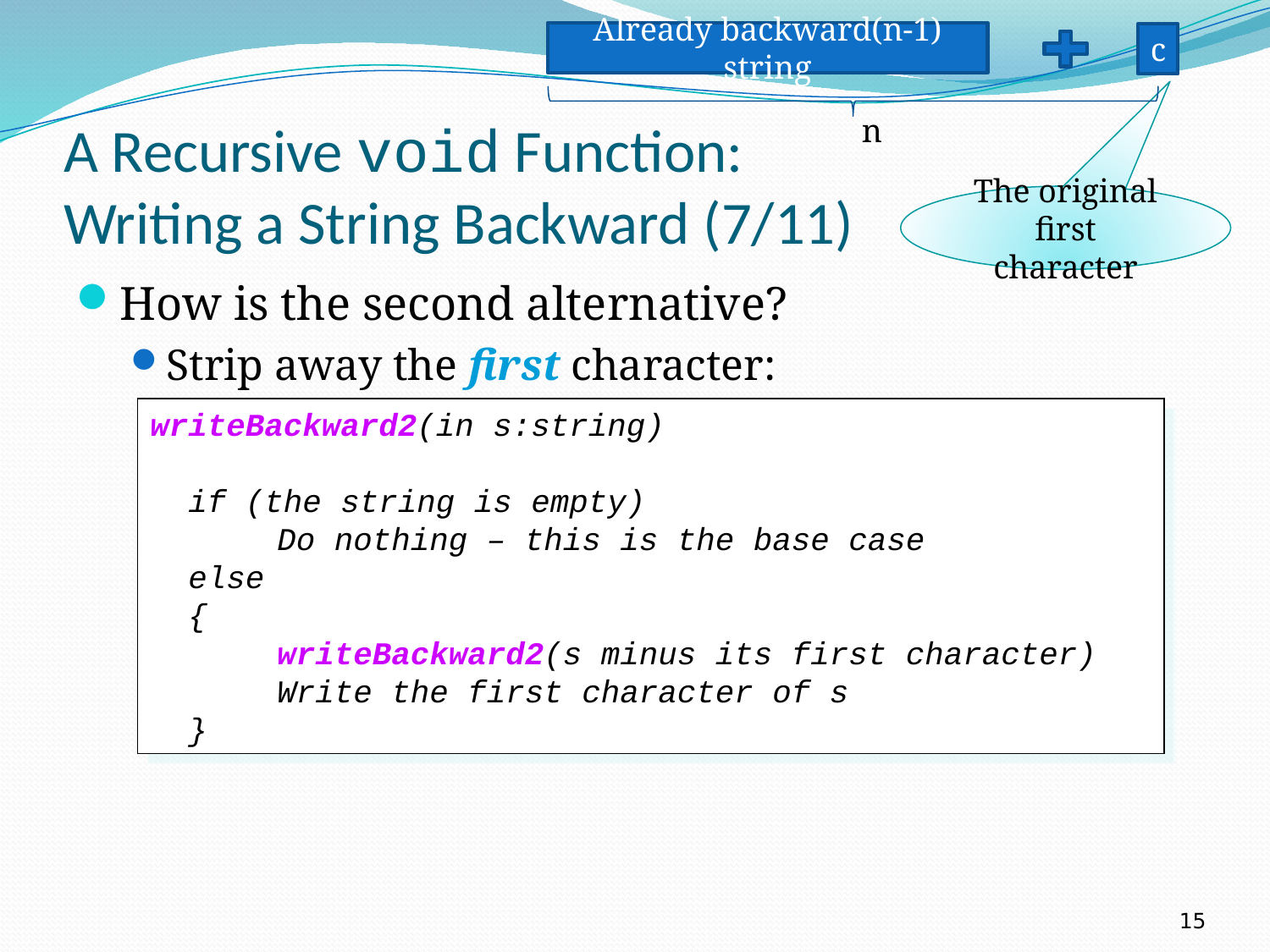

Already backward(n-1) string
c

# A Recursive void Function: Writing a String Backward (7/11)
n
The original first character
How is the second alternative?
Strip away the first character:

writeBackward2(in s:string)

  if (the string is empty)
	Do nothing – this is the base case
  else
  {
	writeBackward2(s minus its first character)
	Write the first character of s
  }
15